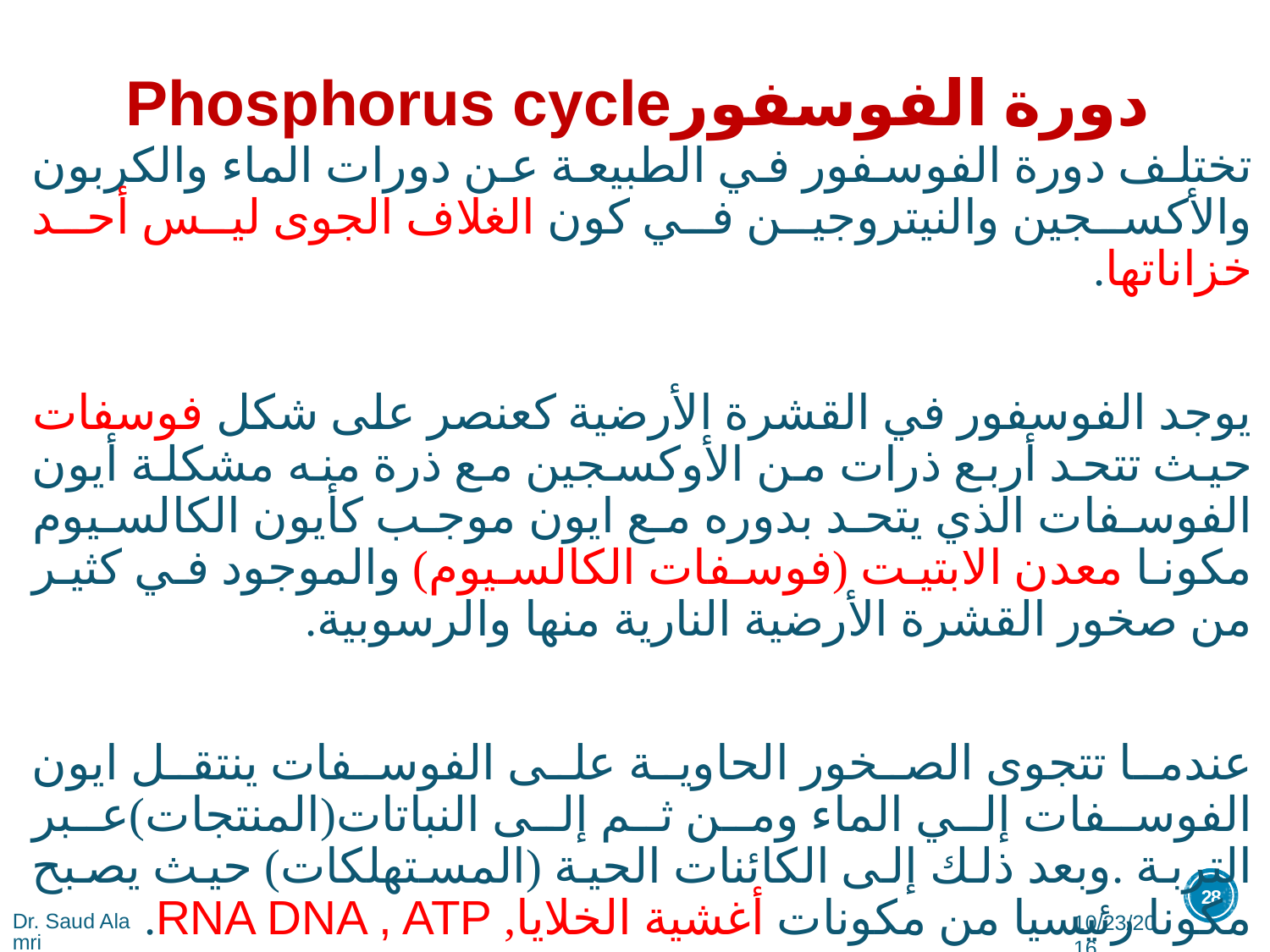

دورة الفوسفورPhosphorus cycle
تختلف دورة الفوسفور في الطبيعة عن دورات الماء والكربون والأكسجين والنيتروجين في كون الغلاف الجوى ليس أحد خزاناتها.

يوجد الفوسفور في القشرة الأرضية كعنصر على شكل فوسفات حيث تتحد أربع ذرات من الأوكسجين مع ذرة منه مشكلة أيون الفوسفات الذي يتحد بدوره مع ايون موجب كأيون الكالسيوم مكونا معدن الابتيت (فوسفات الكالسيوم) والموجود في كثير من صخور القشرة الأرضية النارية منها والرسوبية.

عندما تتجوى الصخور الحاوية على الفوسفات ينتقل ايون الفوسفات إلي الماء ومن ثم إلى النباتات(المنتجات)عبر التربة .وبعد ذلك إلى الكائنات الحية (المستهلكات) حيث يصبح مكونا رئيسيا من مكونات أغشية الخلايا, RNA DNA , ATP.
28
Dr. Saud Alamri
10/23/2016